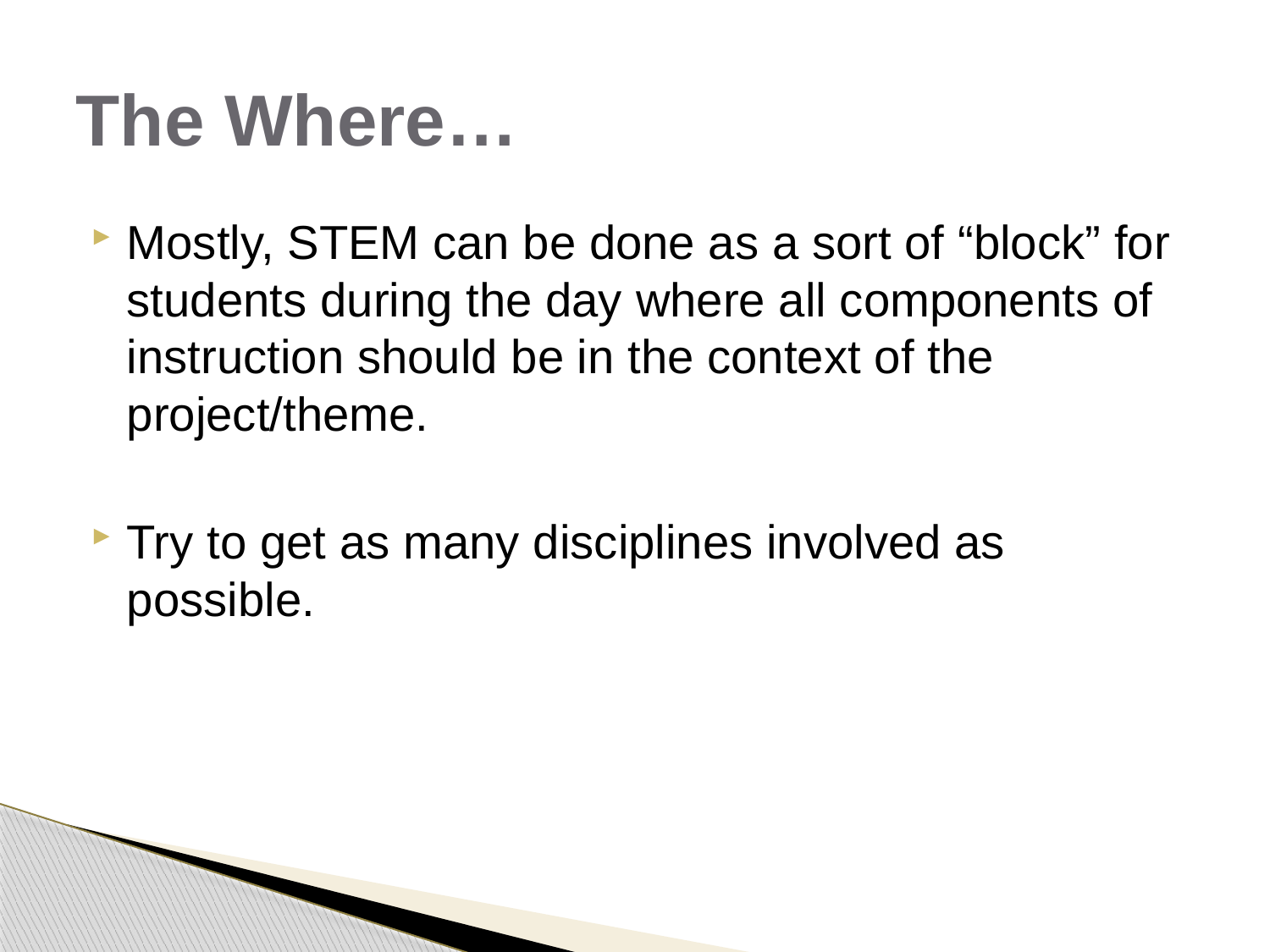

# The Where…
Mostly, STEM can be done as a sort of “block” for students during the day where all components of instruction should be in the context of the project/theme.

Try to get as many disciplines involved as possible.